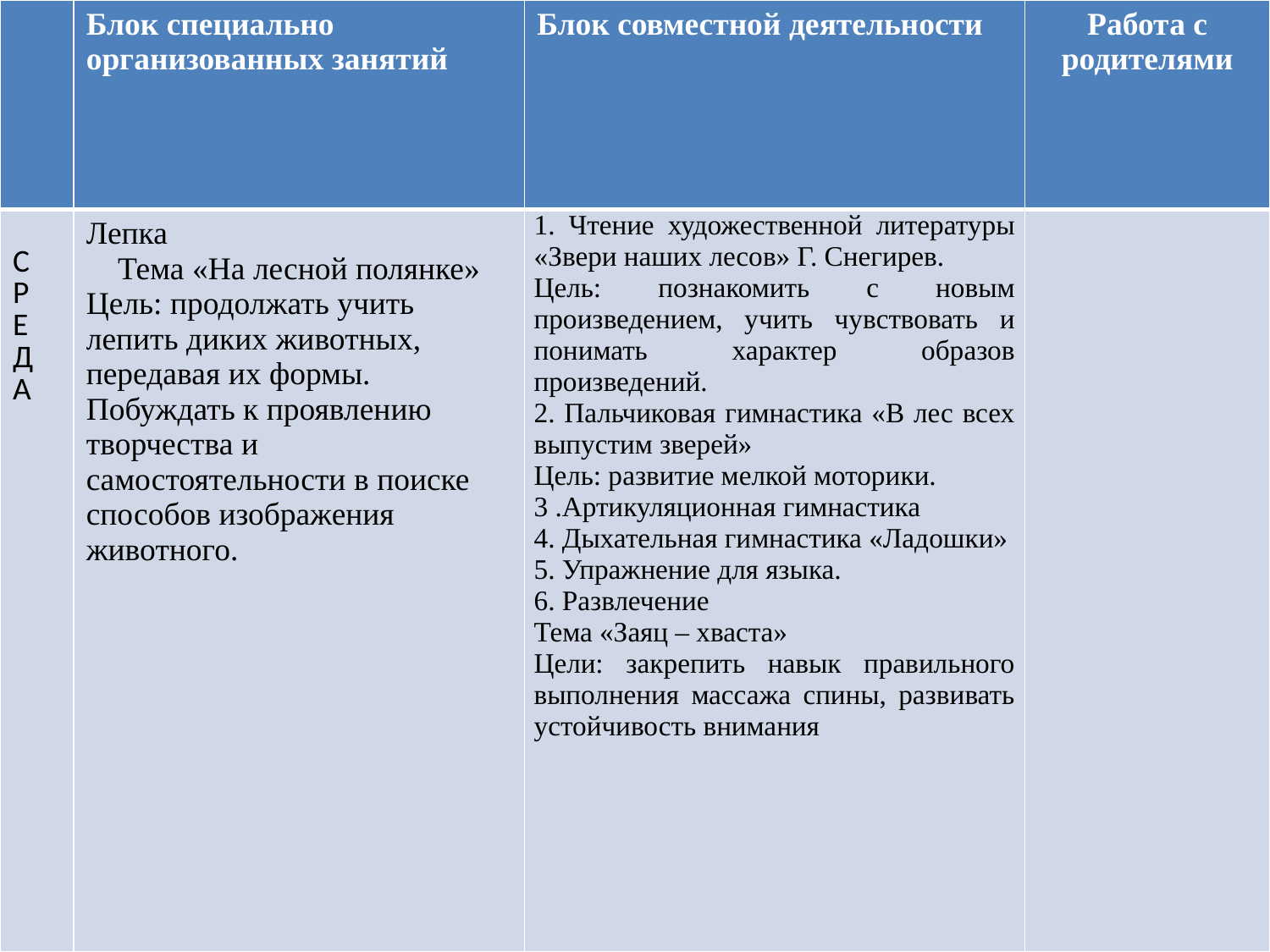

|  | Блок специально организованных занятий | Блок совместной деятельности | Работа с родителями |
| --- | --- | --- | --- |
| С Р Е Д А | Лепка Тема «На лесной полянке» Цель: продолжать учить лепить диких животных, передавая их формы. Побуждать к проявлению творчества и самостоятельности в поиске способов изображения животного. | 1. Чтение художественной литературы «Звери наших лесов» Г. Снегирев. Цель: познакомить с новым произведением, учить чувствовать и понимать характер образов произведений. 2. Пальчиковая гимнастика «В лес всех выпустим зверей» Цель: развитие мелкой моторики. 3 .Артикуляционная гимнастика 4. Дыхательная гимнастика «Ладошки» 5. Упражнение для языка. 6. Развлечение Тема «Заяц – хваста» Цели: закрепить навык правильного выполнения массажа спины, развивать устойчивость внимания |  |